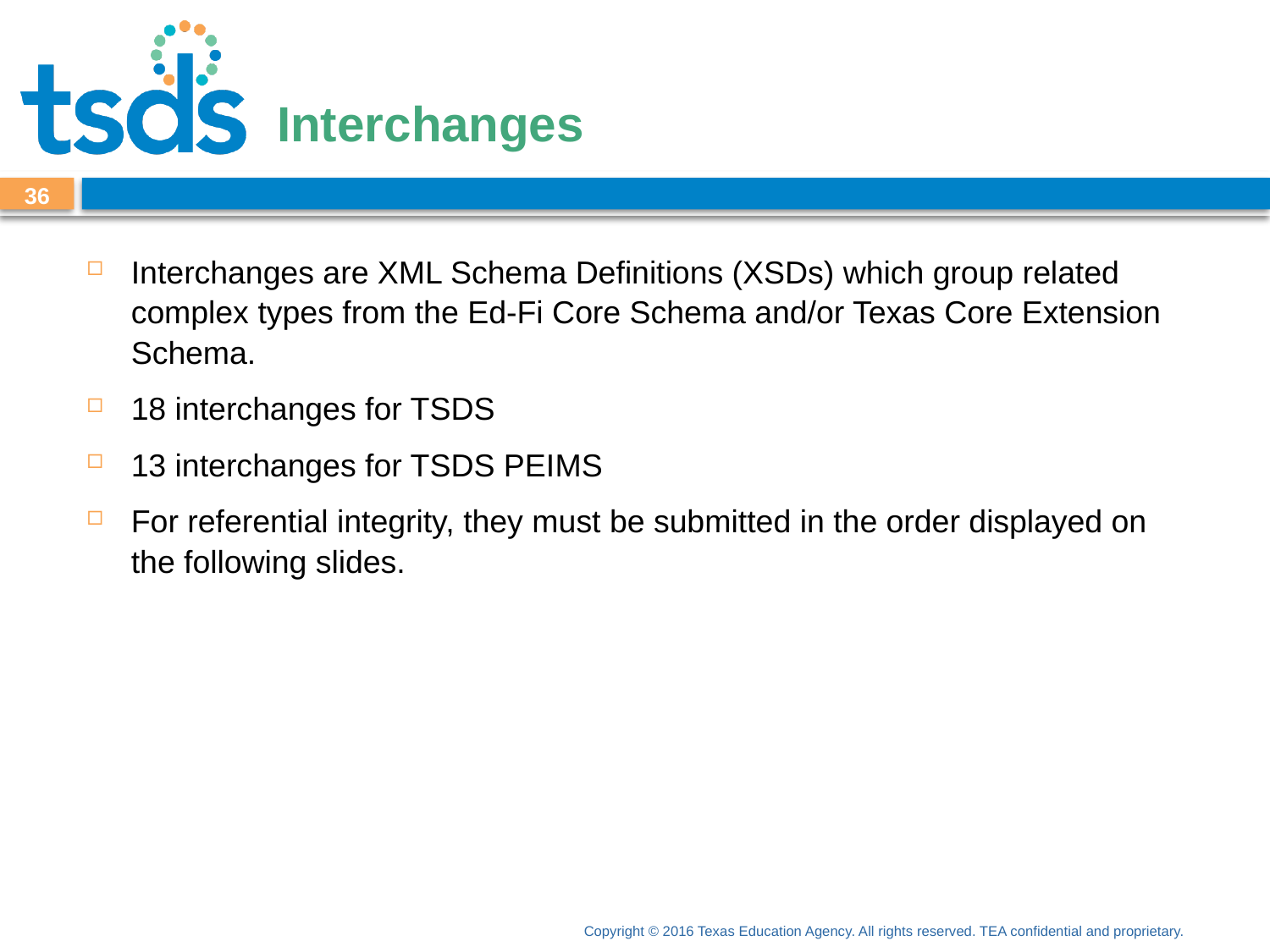

# Interchanges
36
Interchanges are XML Schema Definitions (XSDs) which group related complex types from the Ed-Fi Core Schema and/or Texas Core Extension Schema.
18 interchanges for TSDS
13 interchanges for TSDS PEIMS
For referential integrity, they must be submitted in the order displayed on the following slides.